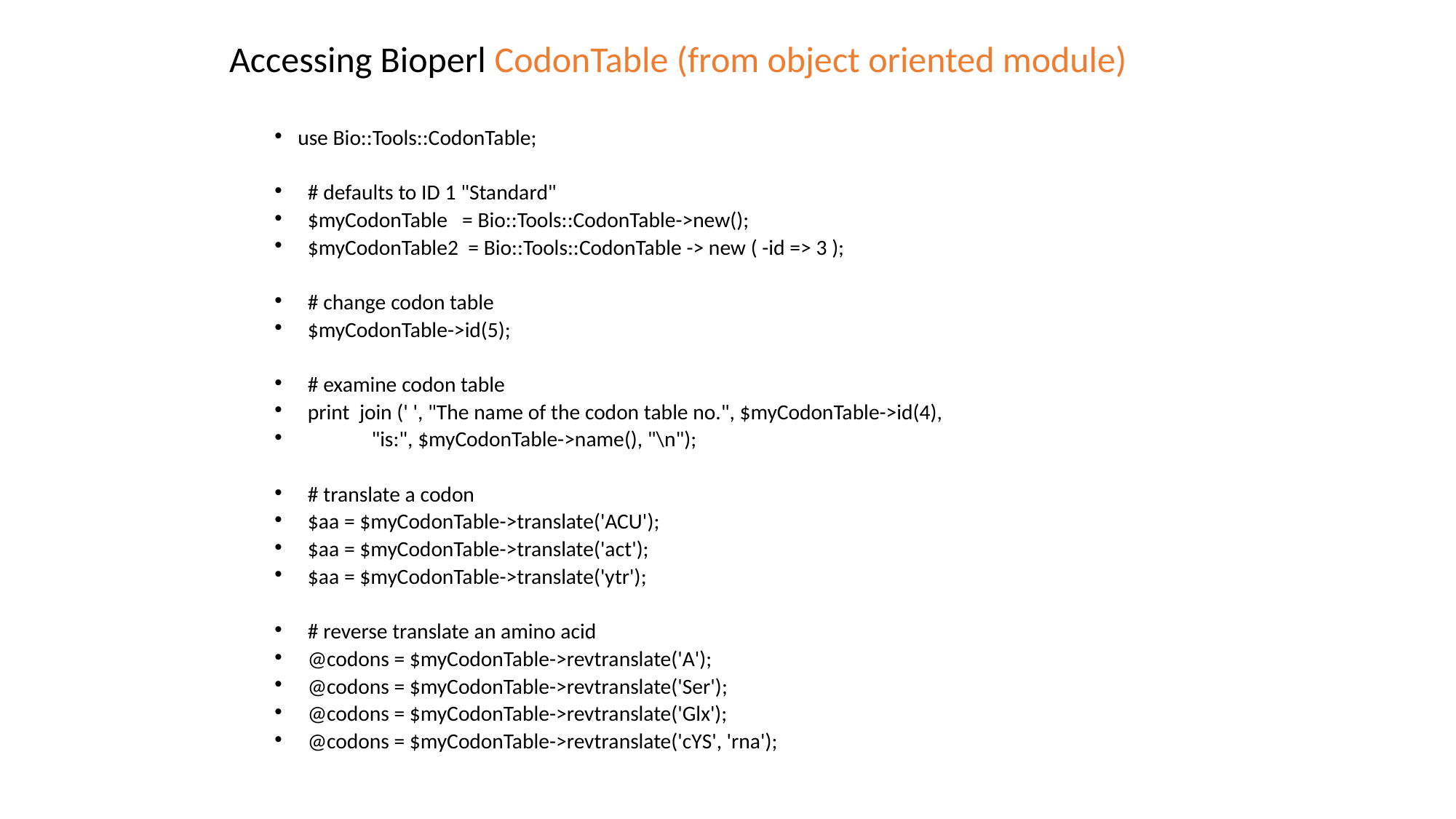

# Accessing Bioperl CodonTable (from object oriented module)
use Bio::Tools::CodonTable;

  # defaults to ID 1 "Standard"
  $myCodonTable   = Bio::Tools::CodonTable->new();
  $myCodonTable2  = Bio::Tools::CodonTable -> new ( -id => 3 );

  # change codon table
  $myCodonTable->id(5);

  # examine codon table
  print  join (' ', "The name of the codon table no.", $myCodonTable->id(4),
               "is:", $myCodonTable->name(), "\n");

  # translate a codon
  $aa = $myCodonTable->translate('ACU');
  $aa = $myCodonTable->translate('act');
  $aa = $myCodonTable->translate('ytr');

  # reverse translate an amino acid
  @codons = $myCodonTable->revtranslate('A');
  @codons = $myCodonTable->revtranslate('Ser');
  @codons = $myCodonTable->revtranslate('Glx');
  @codons = $myCodonTable->revtranslate('cYS', 'rna');